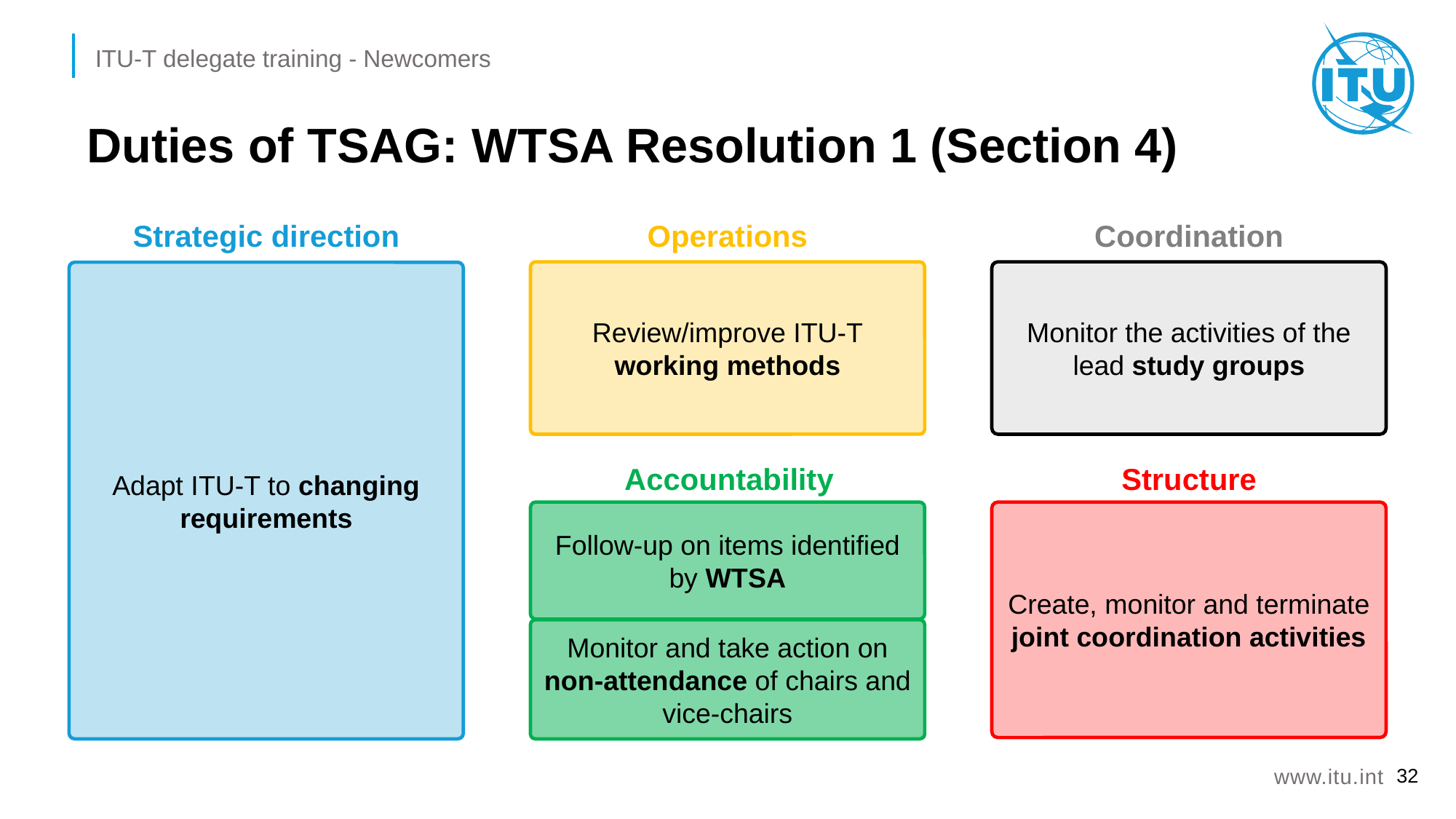

# Duties of TSAG: WTSA Resolution 1 (Section 4)
Strategic direction
Adapt ITU-T to changing requirements
Operations
Review/improve ITU‑T working methods
Coordination
Monitor the activities of the lead study groups
Accountability
Follow-up on items identified by WTSA
Monitor and take action on non-attendance of chairs and vice-chairs
Structure
Create, monitor and terminate joint coordination activities